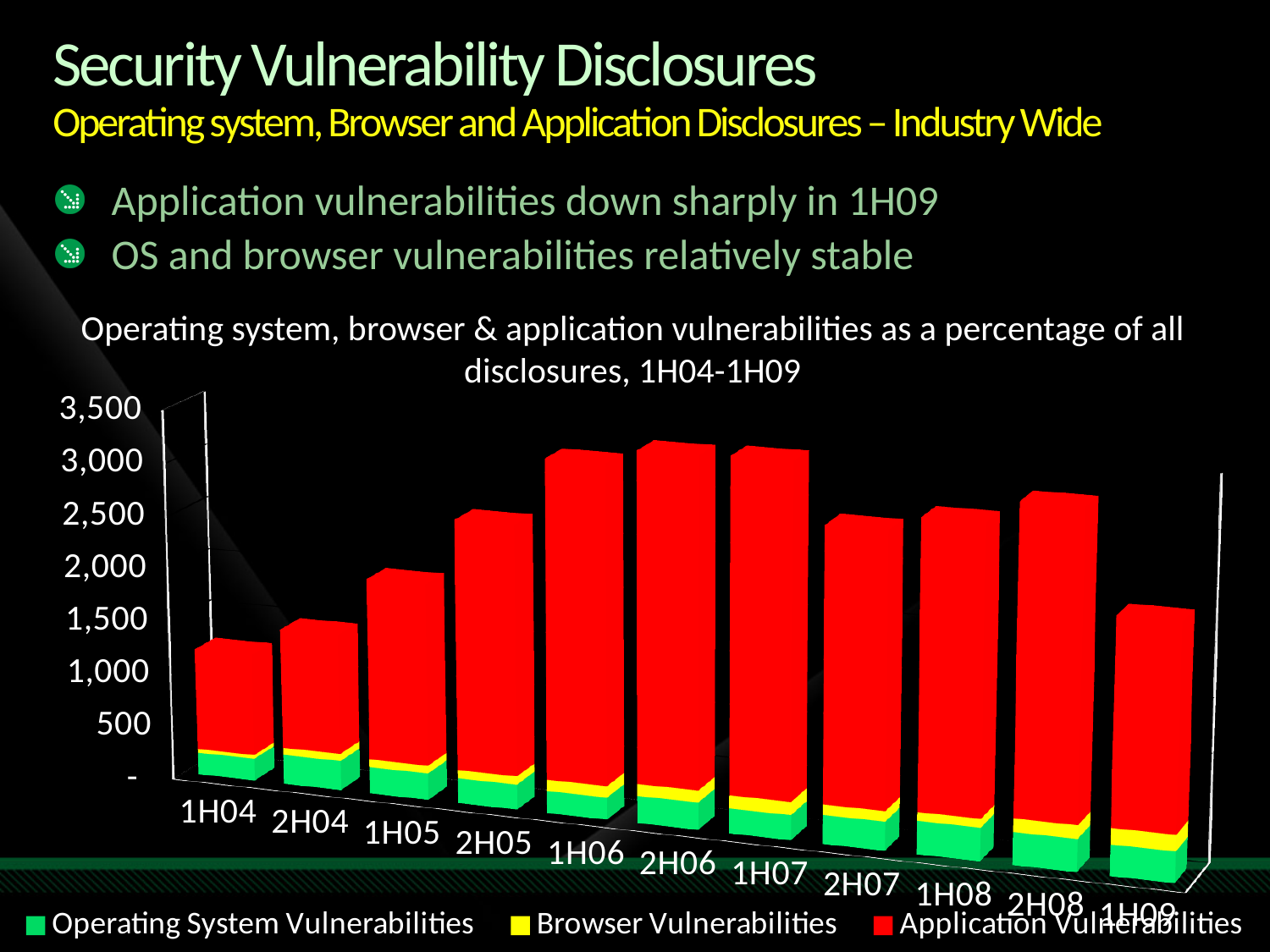

# Security Vulnerability Disclosures Operating system, Browser and Application Disclosures – Industry Wide
Application vulnerabilities down sharply in 1H09
OS and browser vulnerabilities relatively stable
Operating system, browser & application vulnerabilities as a percentage of all disclosures, 1H04-1H09

[unsupported chart]